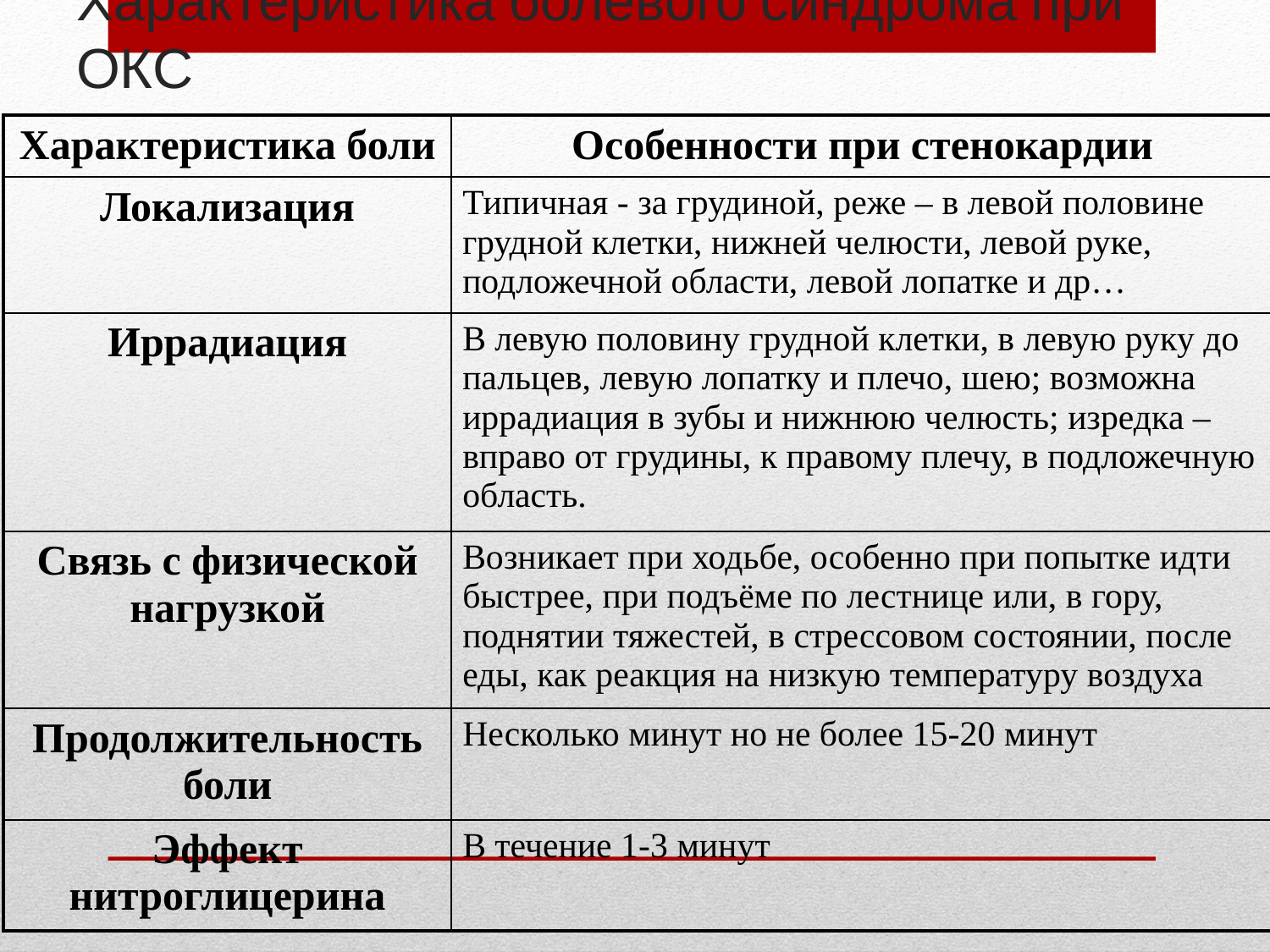

# Характеристика болевого синдрома при ОКС
| Характеристика боли | Особенности при стенокардии |
| --- | --- |
| Локализация | Типичная - за грудиной, реже – в левой половине грудной клетки, нижней челюсти, левой руке, подложечной области, левой лопатке и др… |
| Иррадиация | В левую половину грудной клетки, в левую руку до пальцев, левую лопатку и плечо, шею; возможна иррадиация в зубы и нижнюю челюсть; изредка – вправо от грудины, к правому плечу, в подложечную область. |
| Связь с физической нагрузкой | Возникает при ходьбе, особенно при попытке идти быстрее, при подъёме по лестнице или, в гору, поднятии тяжестей, в стрессовом состоянии, после еды, как реакция на низкую температуру воздуха |
| Продолжительность боли | Несколько минут но не более 15-20 минут |
| Эффект нитроглицерина | В течение 1-3 минут |